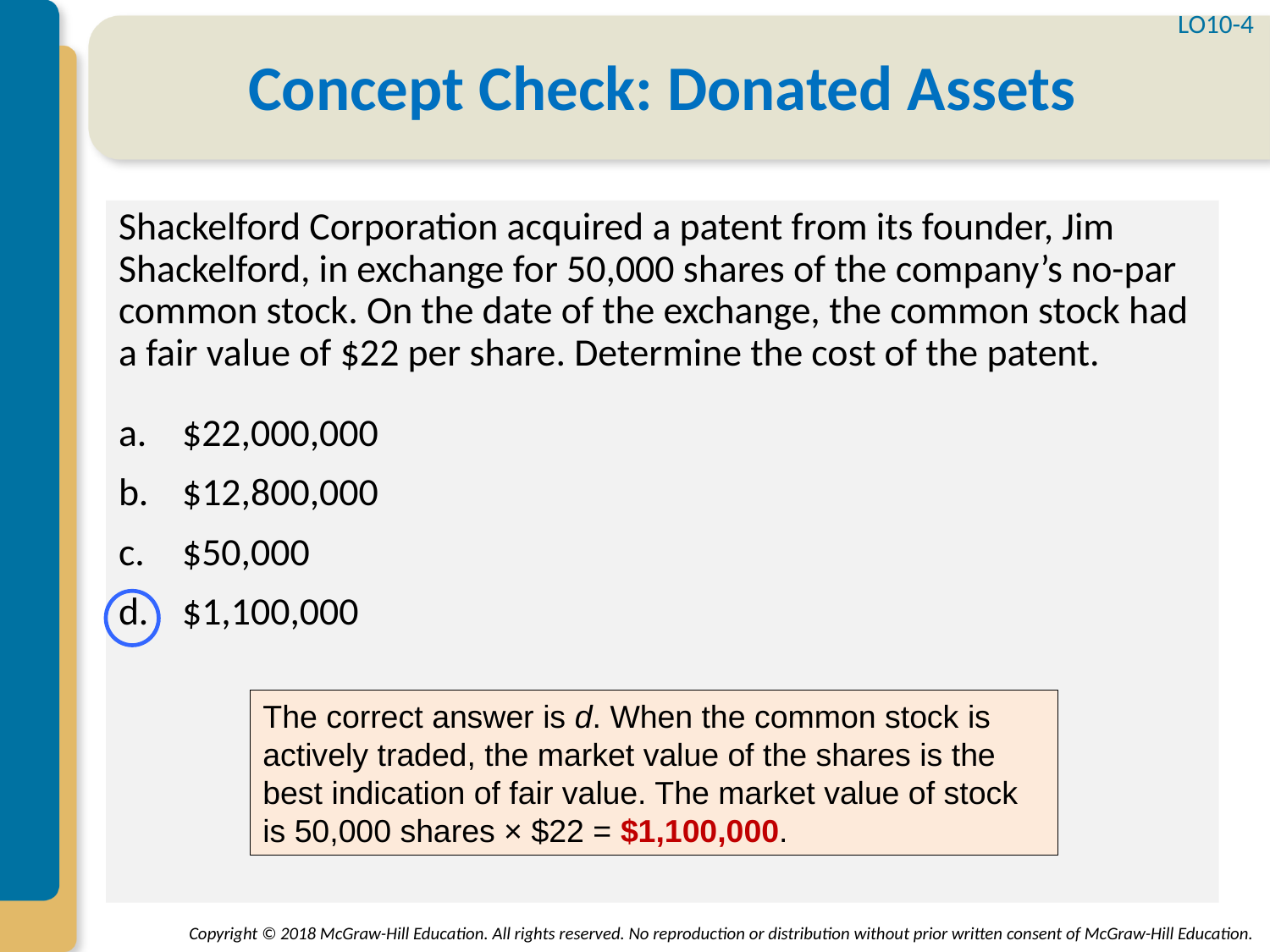

LO10-4
# Concept Check: Donated Assets
Shackelford Corporation acquired a patent from its founder, Jim Shackelford, in exchange for 50,000 shares of the company’s no-par common stock. On the date of the exchange, the common stock had a fair value of $22 per share. Determine the cost of the patent.
$22,000,000
$12,800,000
$50,000
$1,100,000

The correct answer is d. When the common stock is actively traded, the market value of the shares is the best indication of fair value. The market value of stock is 50,000 shares × $22 = $1,100,000.